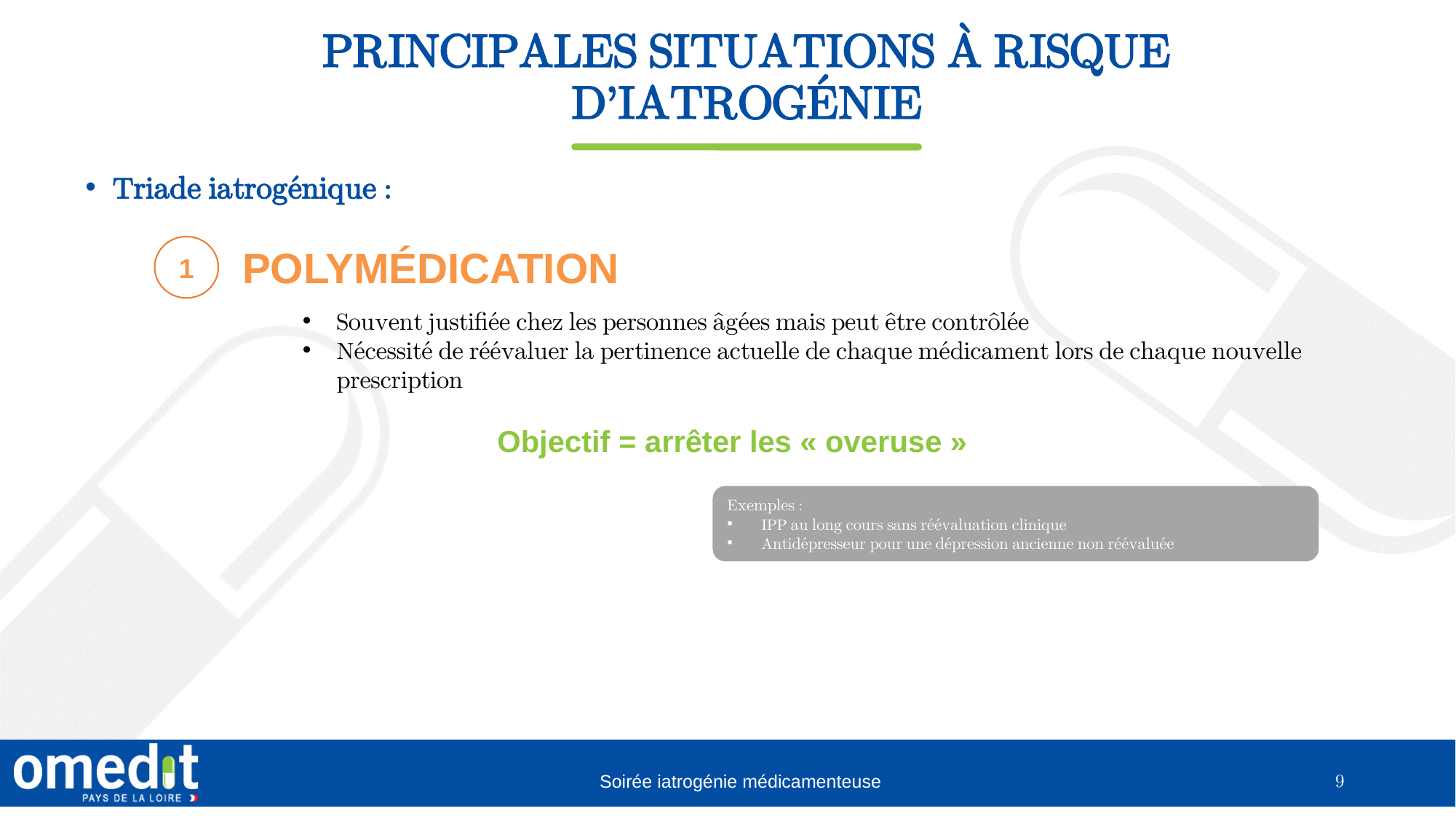

# Principales situations à risque d’iatrogénie
Triade iatrogénique :

Polymédication
1
Souvent justifiée chez les personnes âgées mais peut être contrôlée
Nécessité de réévaluer la pertinence actuelle de chaque médicament lors de chaque nouvelle prescription
Objectif = arrêter les « overuse »
Exemples :
IPP au long cours sans réévaluation clinique
Antidépresseur pour une dépression ancienne non réévaluée
Soirée iatrogénie médicamenteuse
9